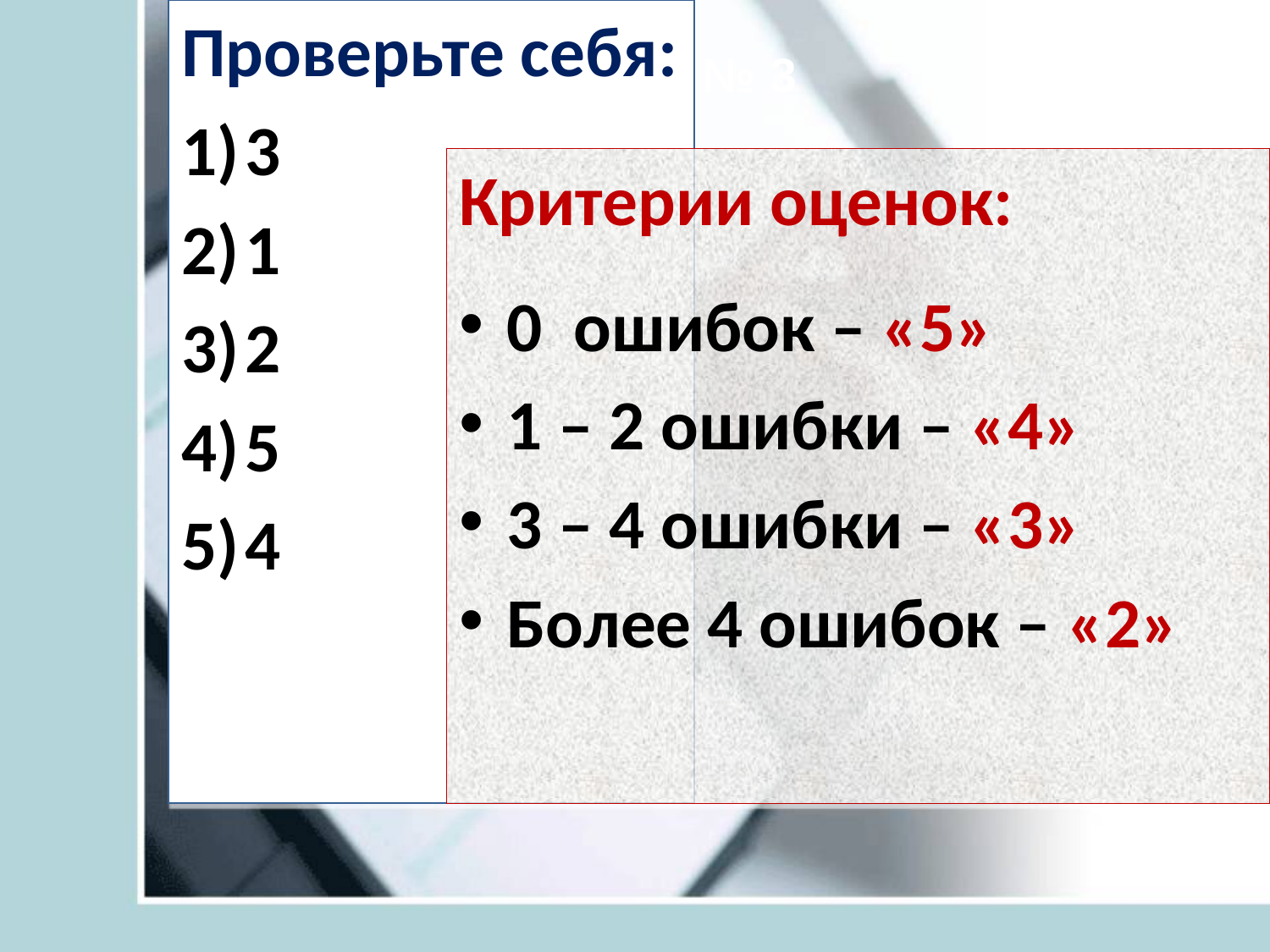

Проверьте себя:
3
1
2
5
4

# Карточка № 3
Критерии оценок:

0  ошибок – «5»
1 – 2 ошибки – «4»
3 – 4 ошибки – «3»
Более 4 ошибок – «2»